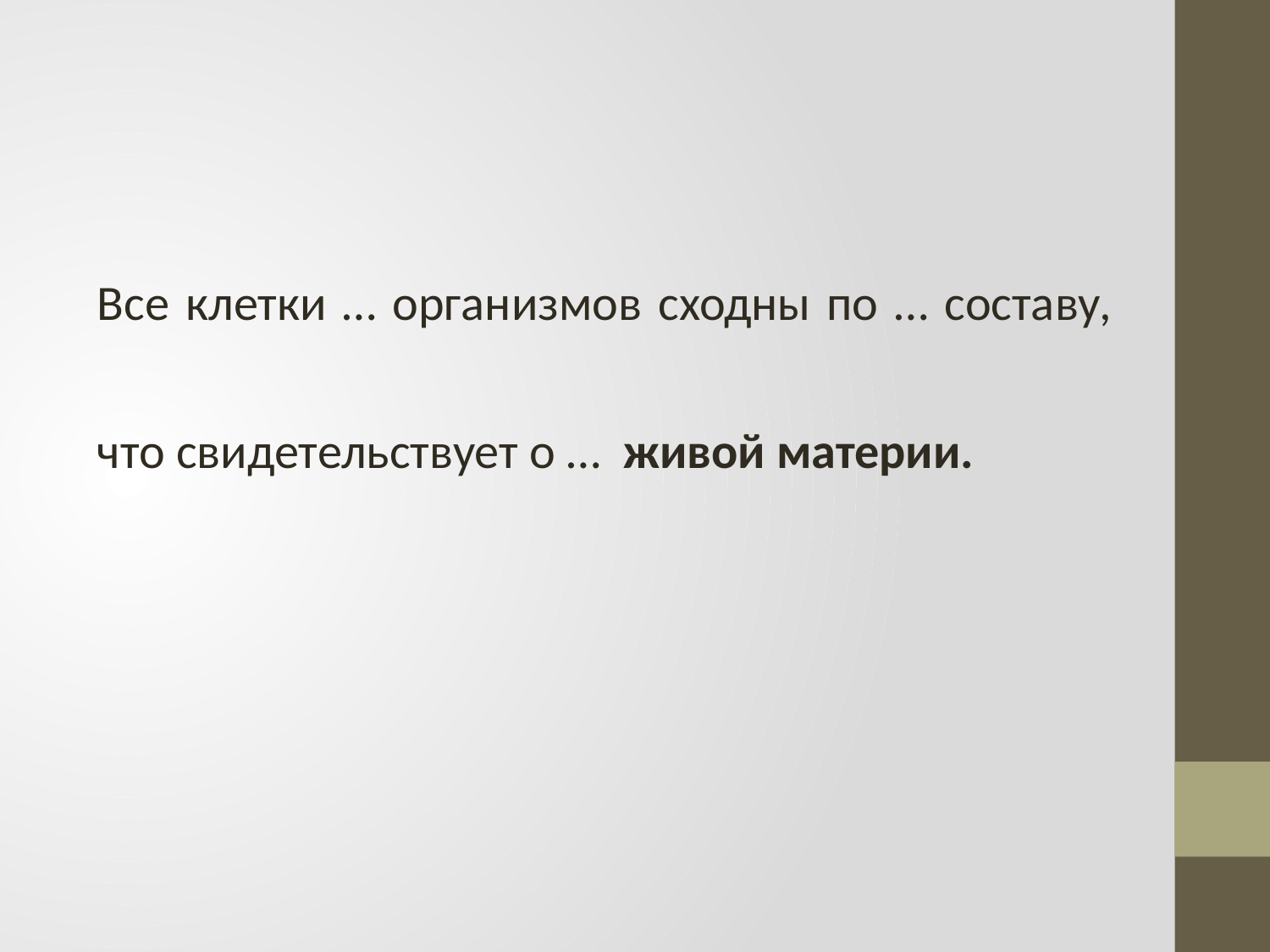

Все клетки … организмов сходны по … составу, что свидетельствует о …  живой материи.